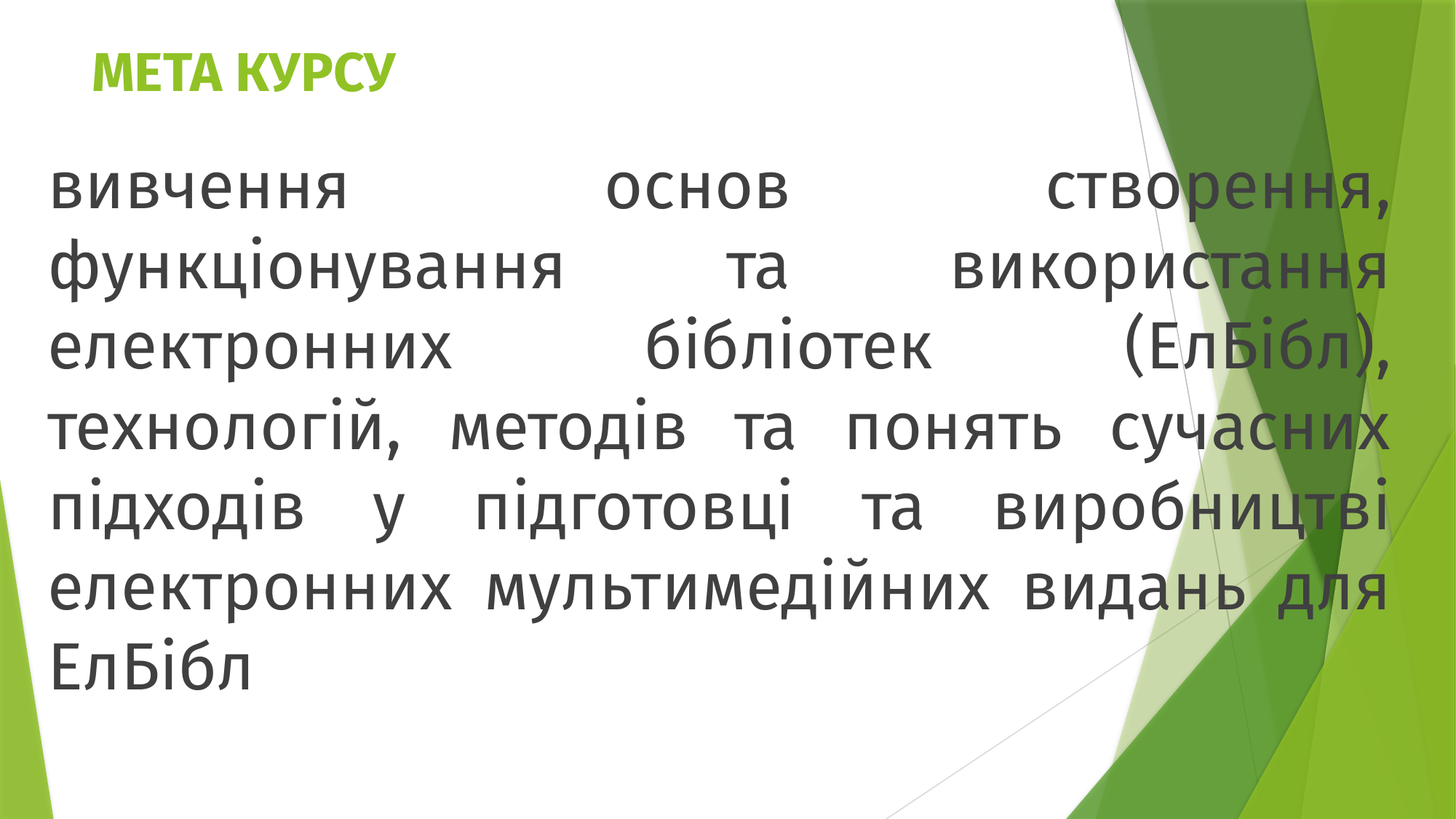

# МЕТА КУРСУ
вивчення основ створення, функціонування та використання електронних бібліотек (ЕлБібл), технологій, методів та понять сучасних підходів у підготовці та виробництві електронних мультимедійних видань для ЕлБібл